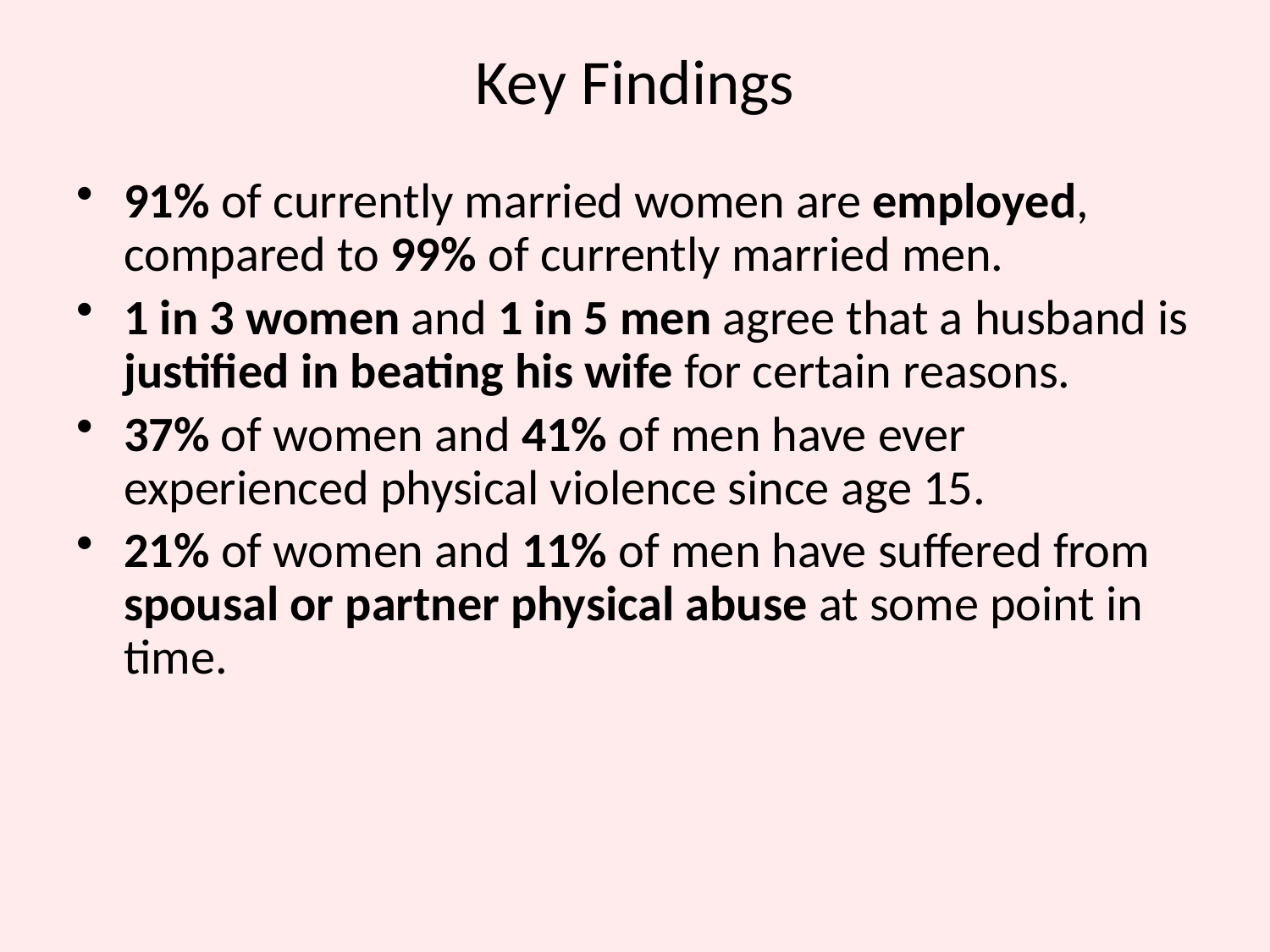

# Key Findings
91% of currently married women are employed, compared to 99% of currently married men.
1 in 3 women and 1 in 5 men agree that a husband is justified in beating his wife for certain reasons.
37% of women and 41% of men have ever experienced physical violence since age 15.
21% of women and 11% of men have suffered from spousal or partner physical abuse at some point in time.